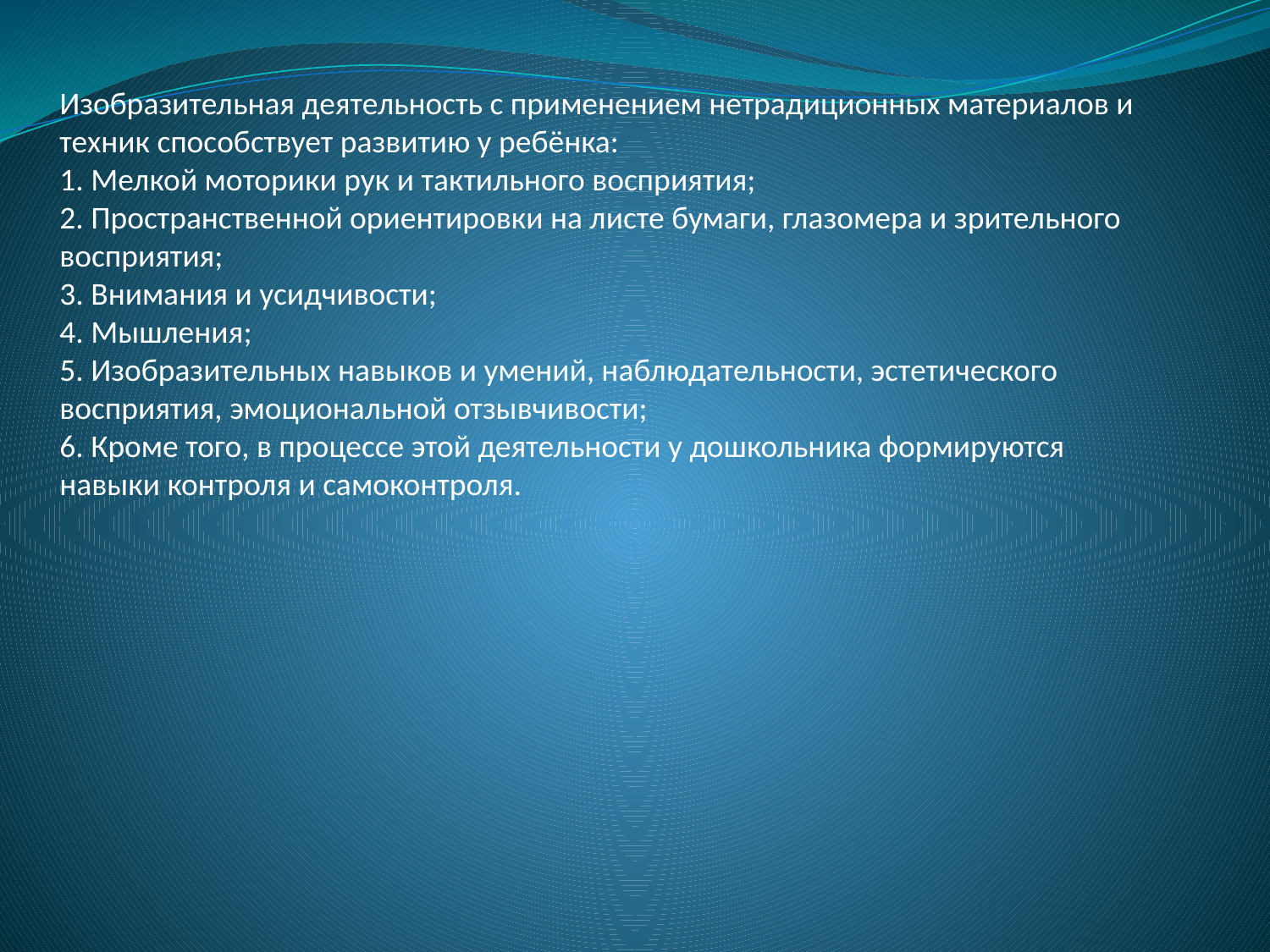

# Изобразительная деятельность с применением нетрадиционных материалов и техник способствует развитию у ребёнка: 1. Мелкой моторики рук и тактильного восприятия; 2. Пространственной ориентировки на листе бумаги, глазомера и зрительного восприятия; 3. Внимания и усидчивости; 4. Мышления; 5. Изобразительных навыков и умений, наблюдательности, эстетического восприятия, эмоциональной отзывчивости; 6. Кроме того, в процессе этой деятельности у дошкольника формируются навыки контроля и самоконтроля.